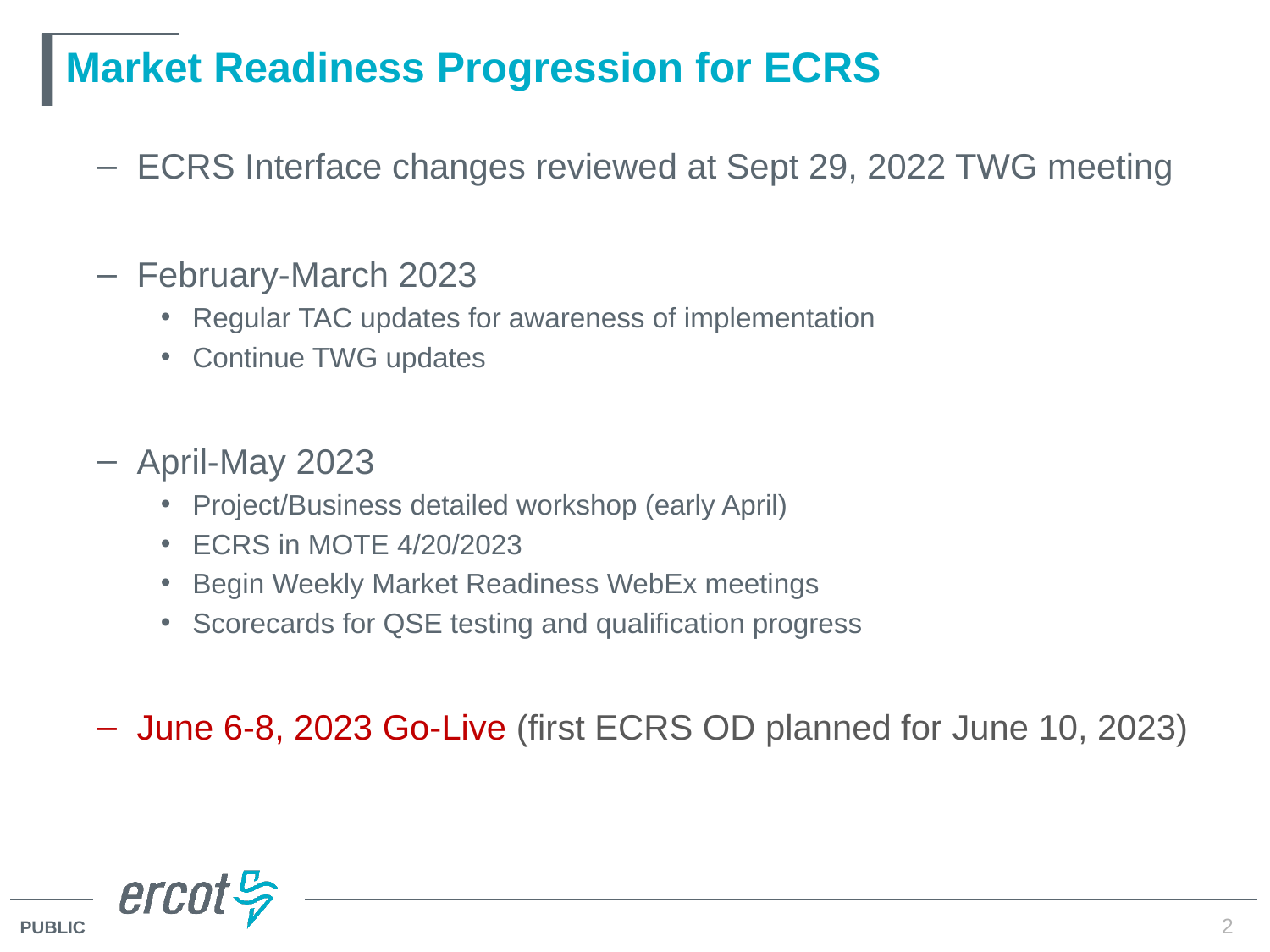

# Market Readiness Progression for ECRS
ECRS Interface changes reviewed at Sept 29, 2022 TWG meeting

February-March 2023
Regular TAC updates for awareness of implementation
Continue TWG updates

April-May 2023
Project/Business detailed workshop (early April)
ECRS in MOTE 4/20/2023
Begin Weekly Market Readiness WebEx meetings
Scorecards for QSE testing and qualification progress

June 6-8, 2023 Go-Live (first ECRS OD planned for June 10, 2023)

2